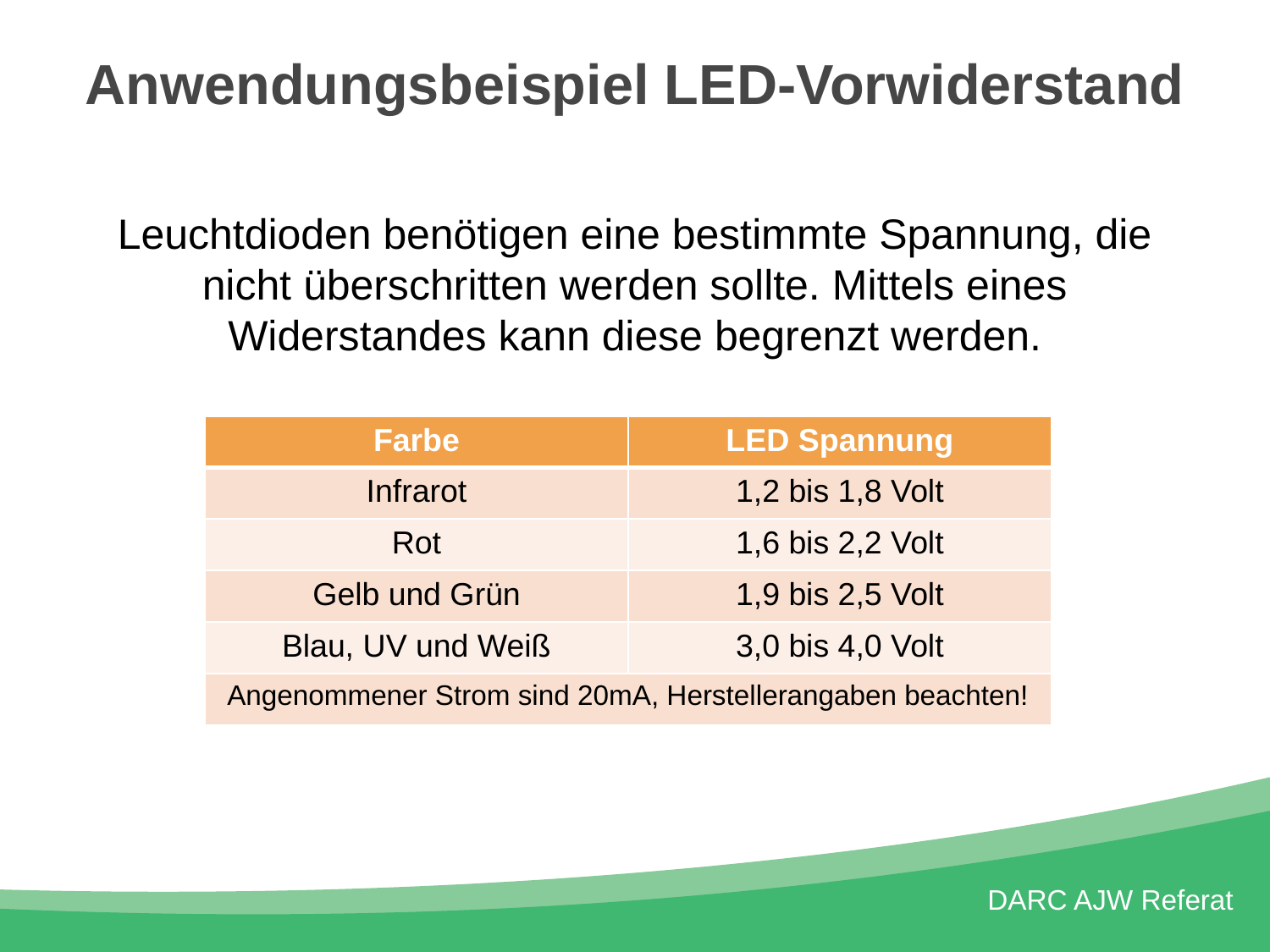

# Anwendungsbeispiel LED-Vorwiderstand
Leuchtdioden benötigen eine bestimmte Spannung, die nicht überschritten werden sollte. Mittels eines Widerstandes kann diese begrenzt werden.
| Farbe | LED Spannung |
| --- | --- |
| Infrarot | 1,2 bis 1,8 Volt |
| Rot | 1,6 bis 2,2 Volt |
| Gelb und Grün | 1,9 bis 2,5 Volt |
| Blau, UV und Weiß | 3,0 bis 4,0 Volt |
| Angenommener Strom sind 20mA, Herstellerangaben beachten! |  |